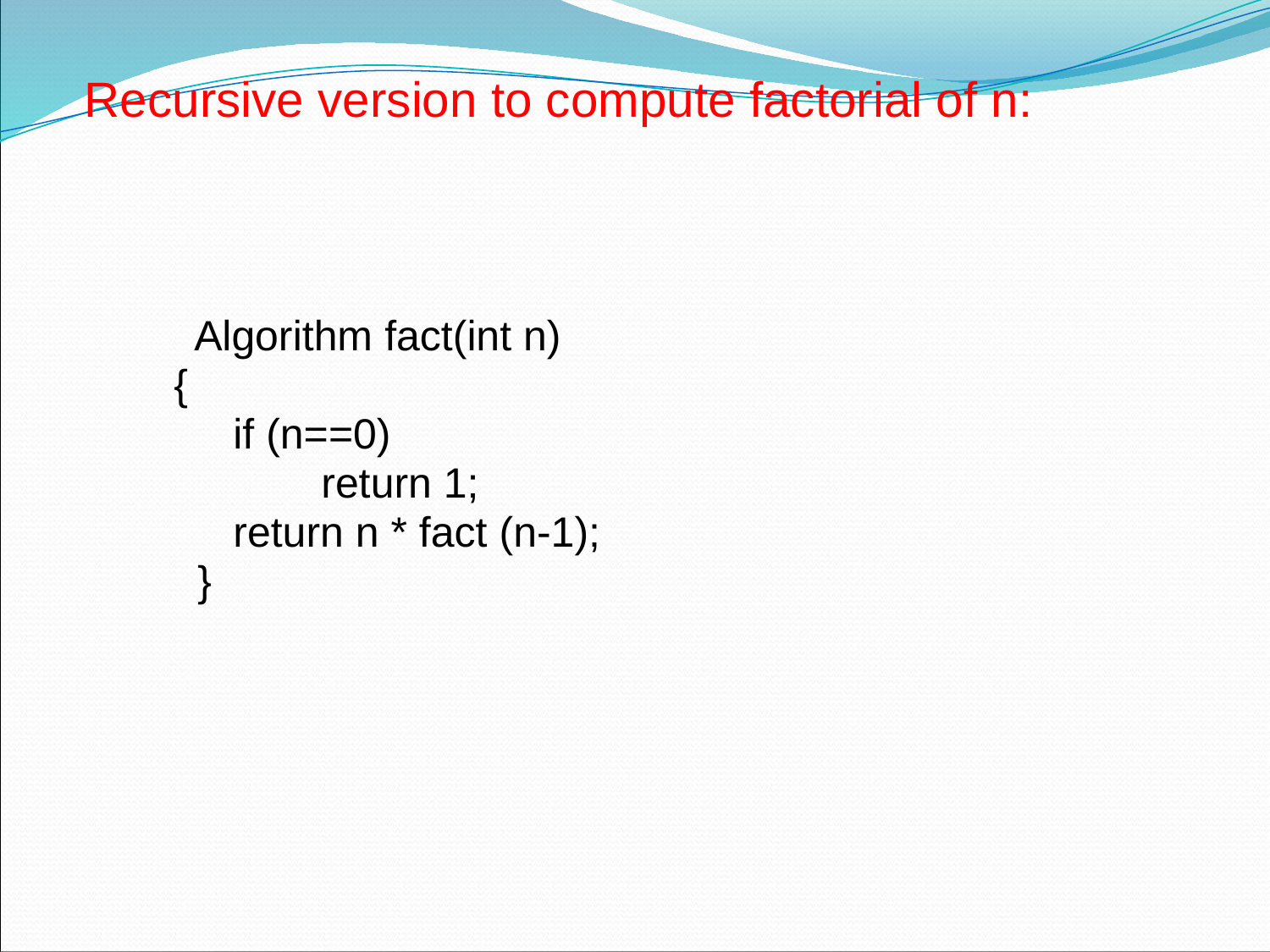

# Recursive version to compute factorial of n:

	Algorithm fact(int n)
         {
              if (n==0)
		return 1;
              return n * fact (n-1);
           }